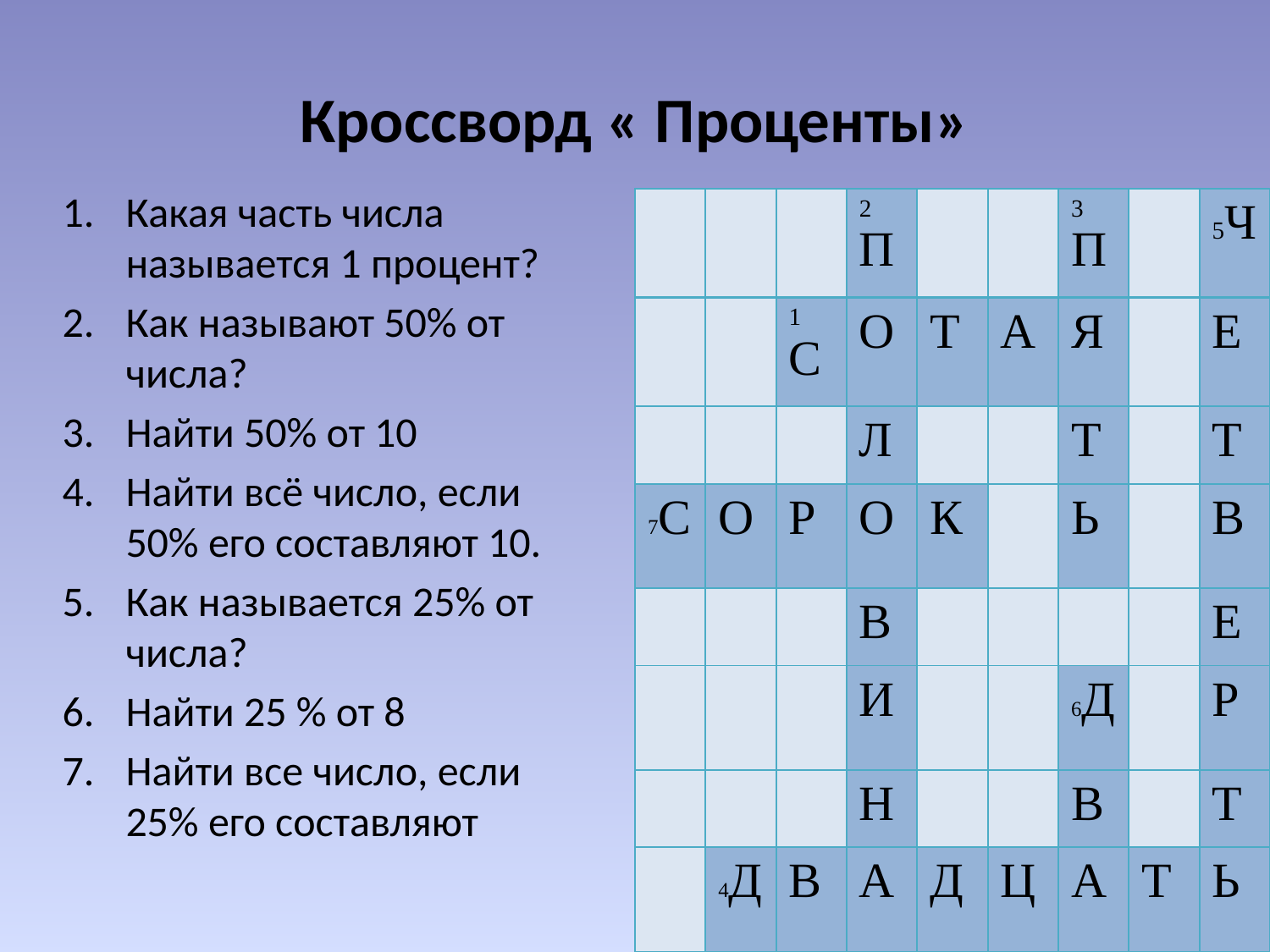

# Кроссворд « Проценты»
Какая часть числа называется 1 процент?
Как называют 50% от числа?
Найти 50% от 10
Найти всё число, если 50% его составляют 10.
Как называется 25% от числа?
Найти 25 % от 8
Найти все число, если 25% его составляют
|  |  |  | 2П |  |  | 3П |  | 5Ч |
| --- | --- | --- | --- | --- | --- | --- | --- | --- |
|  |  | 1С | О | Т | А | Я |  | Е |
|  |  |  | Л |  |  | Т |  | Т |
| 7С | О | Р | О | К |  | Ь |  | В |
|  |  |  | В |  |  |  |  | Е |
|  |  |  | И |  |  | 6Д |  | Р |
|  |  |  | Н |  |  | В |  | Т |
|  | 4Д | В | А | Д | Ц | А | Т | Ь |
|  |  |  | 2 |  |  | 3 |  | 5 |
| --- | --- | --- | --- | --- | --- | --- | --- | --- |
|  |  | 1 |  |  |  |  |  |  |
|  |  |  |  |  |  |  |  |  |
| 7 |  |  |  |  |  |  |  |  |
|  |  |  |  |  |  |  |  |  |
|  |  |  |  |  |  | 6 |  |  |
|  |  |  |  |  |  |  |  |  |
|  | 4 |  |  |  |  |  |  |  |